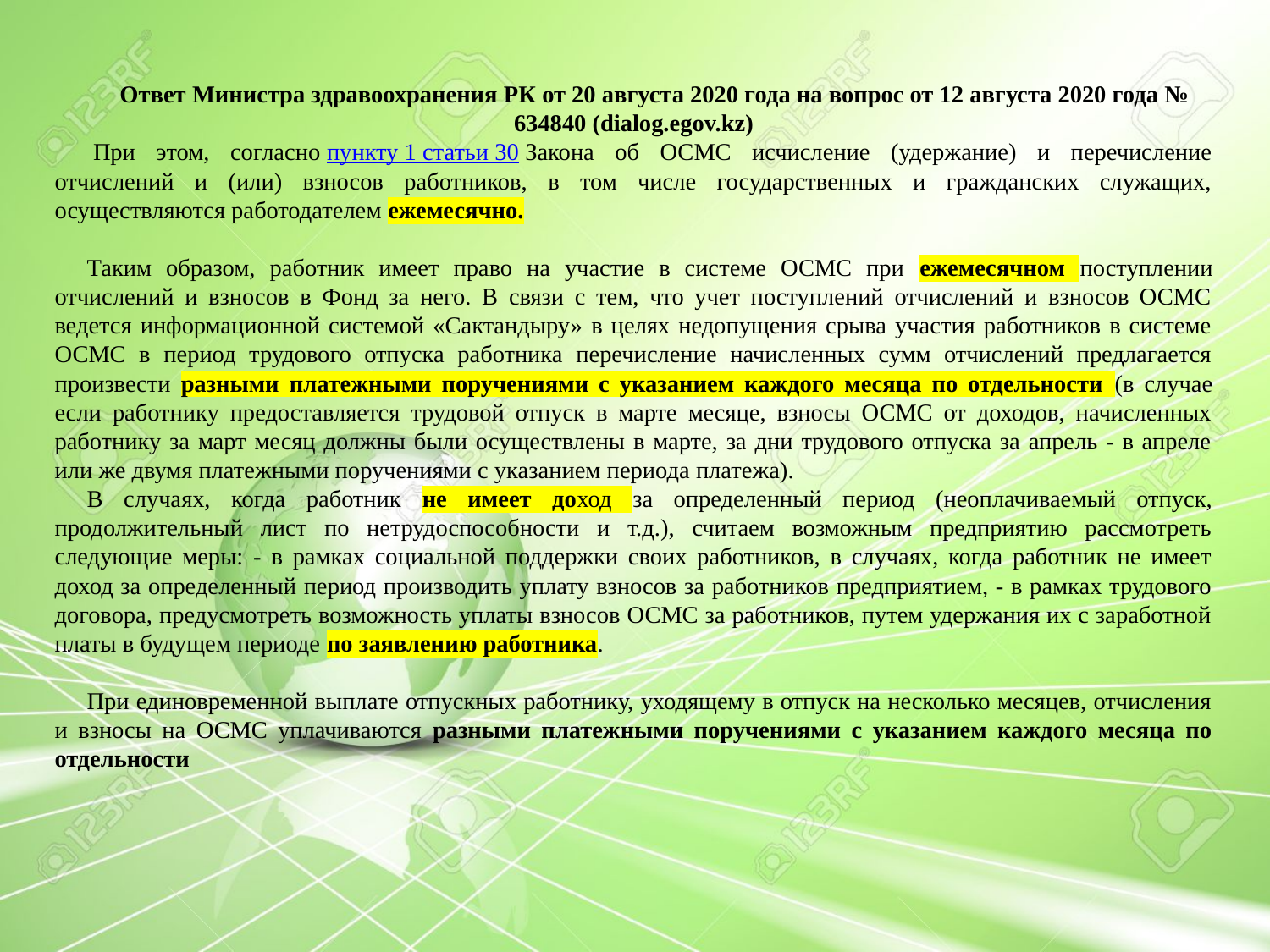

Ответ Министра здравоохранения РК от 20 августа 2020 года на вопрос от 12 августа 2020 года № 634840 (dialog.egov.kz)
 При этом, согласно пункту 1 статьи 30 Закона об ОСМС исчисление (удержание) и перечисление отчислений и (или) взносов работников, в том числе государственных и гражданских служащих, осуществляются работодателем ежемесячно.

Таким образом, работник имеет право на участие в системе ОСМС при ежемесячном поступлении отчислений и взносов в Фонд за него. В связи с тем, что учет поступлений отчислений и взносов ОСМС ведется информационной системой «Сактандыру» в целях недопущения срыва участия работников в системе ОСМС в период трудового отпуска работника перечисление начисленных сумм отчислений предлагается произвести разными платежными поручениями с указанием каждого месяца по отдельности (в случае если работнику предоставляется трудовой отпуск в марте месяце, взносы ОСМС от доходов, начисленных работнику за март месяц должны были осуществлены в марте, за дни трудового отпуска за апрель - в апреле или же двумя платежными поручениями с указанием периода платежа).
В случаях, когда работник не имеет доход за определенный период (неоплачиваемый отпуск, продолжительный лист по нетрудоспособности и т.д.), считаем возможным предприятию рассмотреть следующие меры: - в рамках социальной поддержки своих работников, в случаях, когда работник не имеет доход за определенный период производить уплату взносов за работников предприятием, - в рамках трудового договора, предусмотреть возможность уплаты взносов ОСМС за работников, путем удержания их с заработной платы в будущем периоде по заявлению работника.

При единовременной выплате отпускных работнику, уходящему в отпуск на несколько месяцев, отчисления и взносы на ОСМС уплачиваются разными платежными поручениями с указанием каждого месяца по отдельности